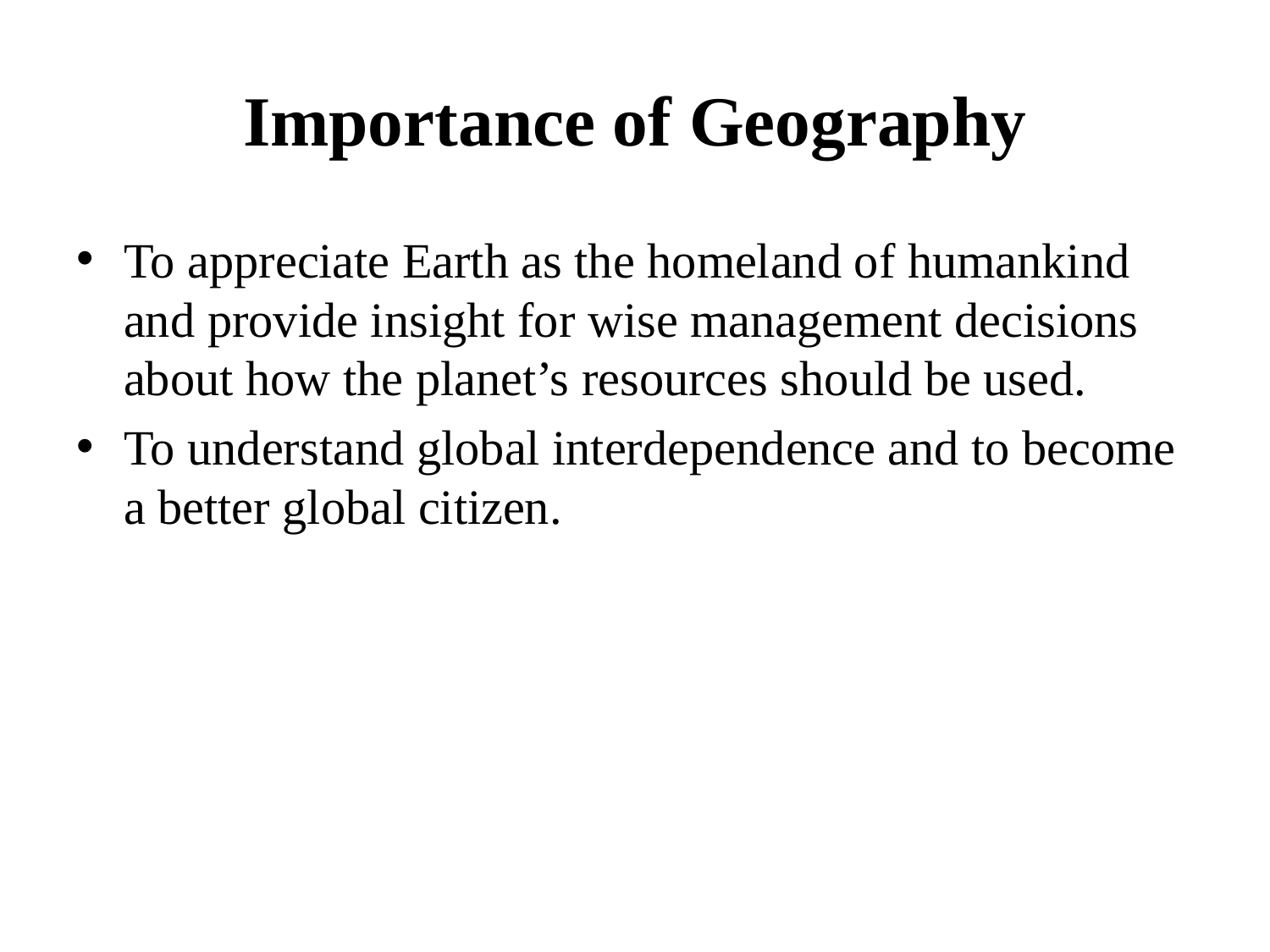

# Importance of Geography
To appreciate Earth as the homeland of humankind and provide insight for wise management decisions about how the planet’s resources should be used.
To understand global interdependence and to become a better global citizen.